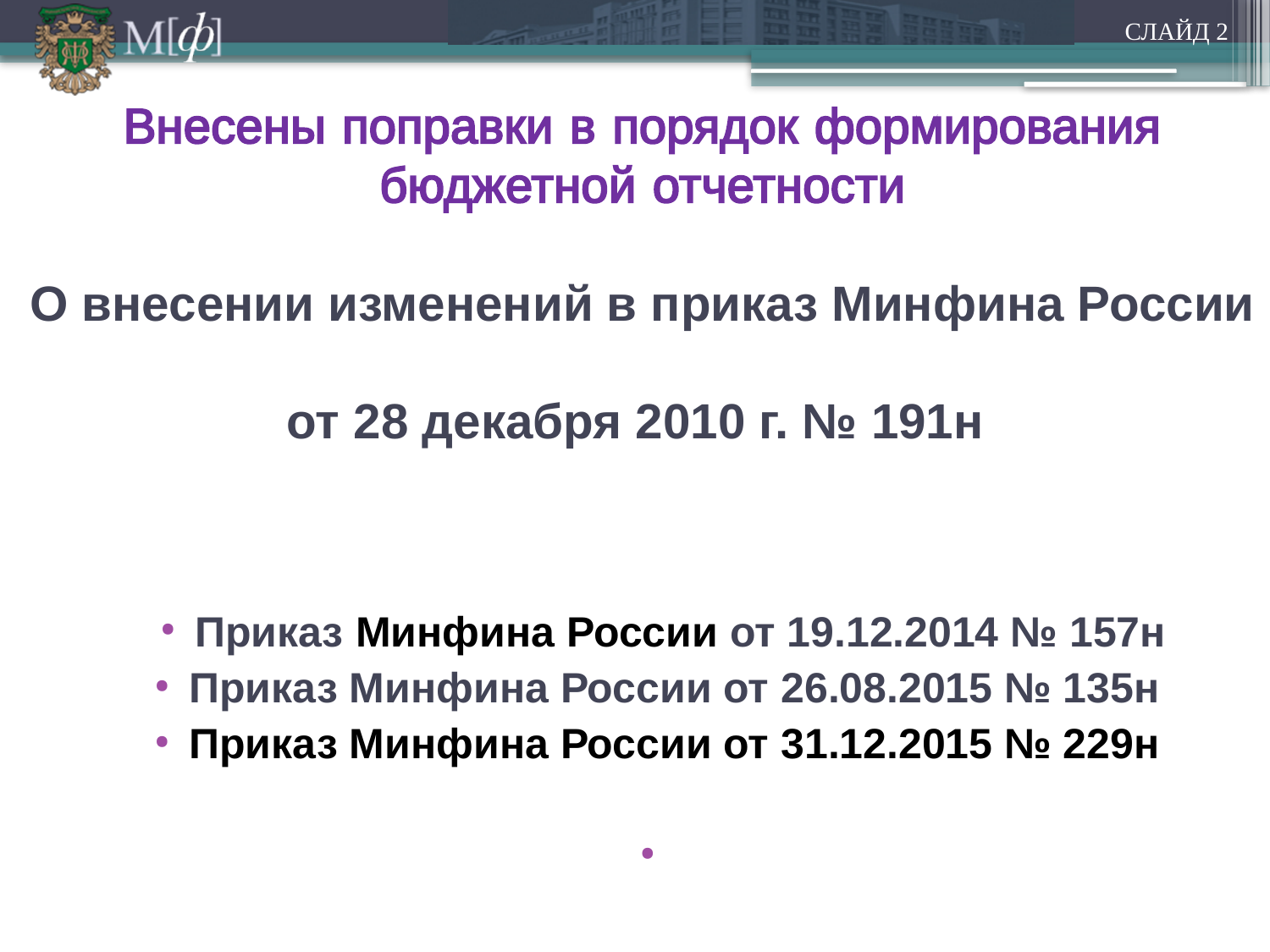

СЛАЙД 2
# Внесены поправки в порядок формирования бюджетной отчетности О внесении изменений в приказ Минфина России от 28 декабря 2010 г. № 191н

Приказ Минфина России от 19.12.2014 № 157н
Приказ Минфина России от 26.08.2015 № 135н
Приказ Минфина России от 31.12.2015 № 229н